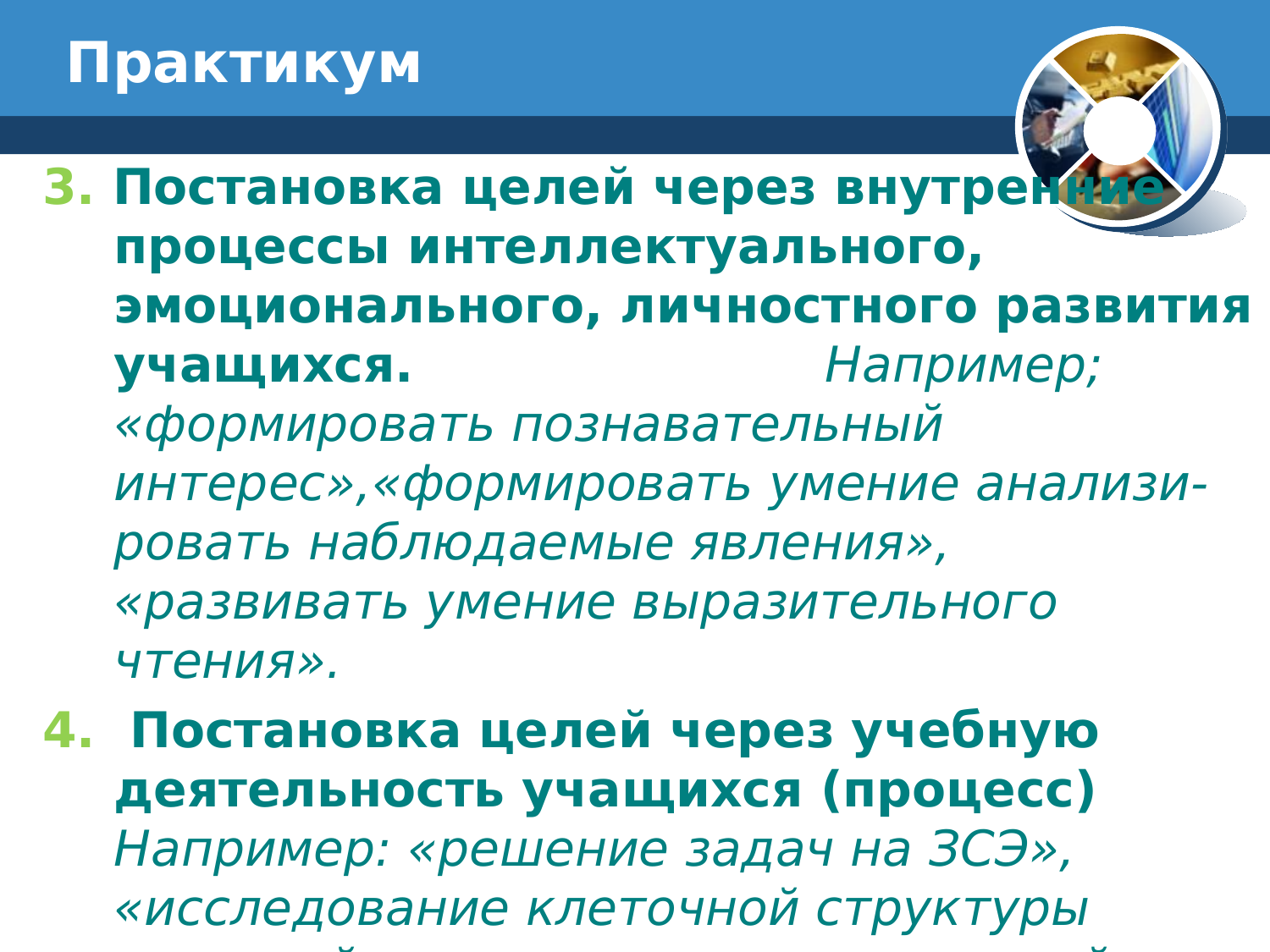

# Практикум
3. Постановка целей через внутренние процессы интеллектуального, эмоционального, личностного развития учащихся.                        Например; «формировать познавательный интерес»,«формировать умение анализи-ровать наблюдаемые явления», «развивать умение выразительного чтения».
4.  Постановка целей через учебную деятельность учащихся (процесс) Например: «решение задач на ЗСЭ», «исследование клеточной структуры растений», «выполнение упражнений…»